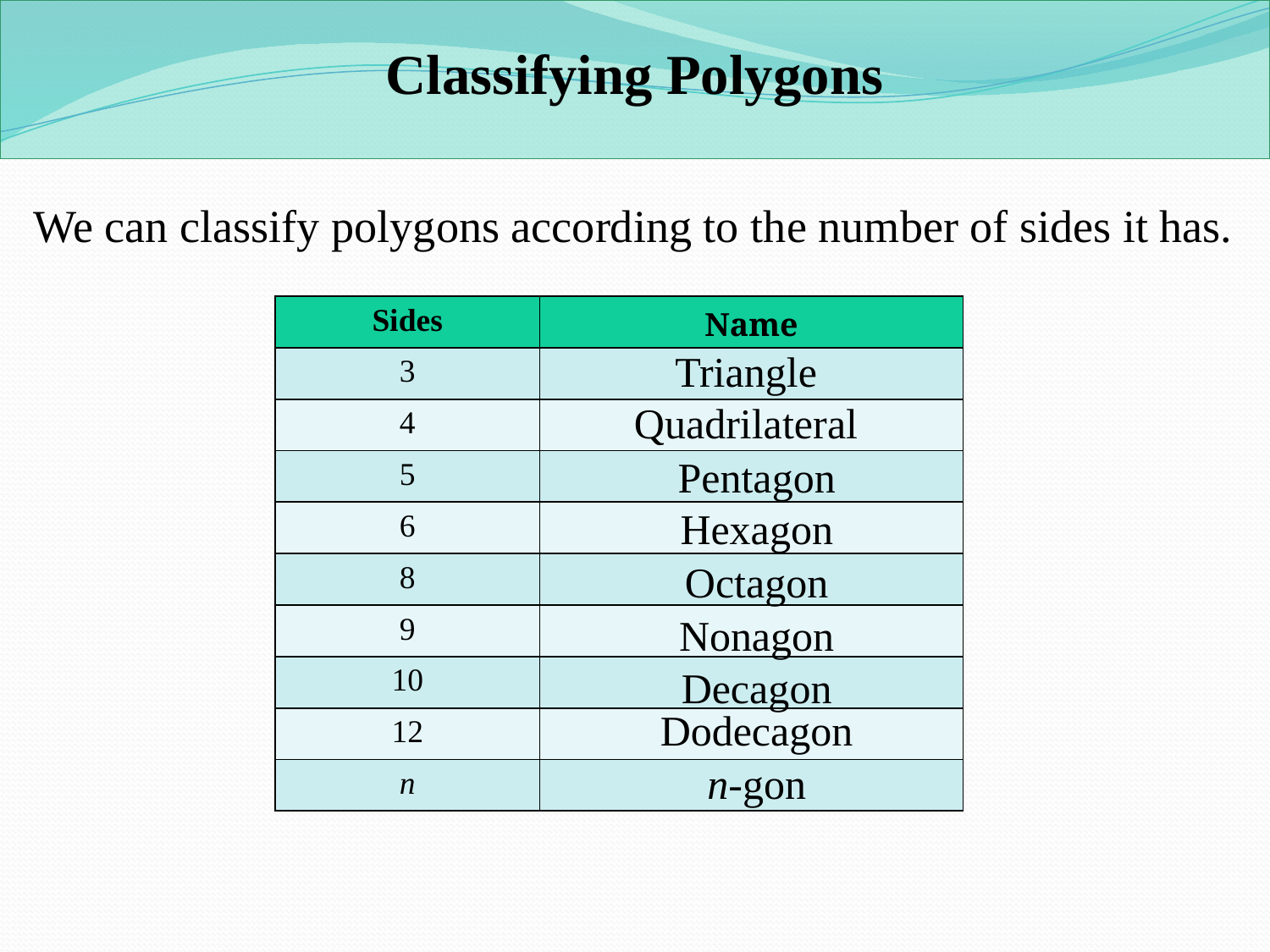

Classifying Polygons
We can classify polygons according to the number of sides it has.
| Sides | Name |
| --- | --- |
| 3 |  |
| 4 |  |
| 5 |  |
| 6 |  |
| 8 |  |
| 9 |  |
| 10 |  |
| 12 |  |
| n |  |
Triangle
Quadrilateral
Pentagon
Hexagon
Octagon
Nonagon
Decagon
Dodecagon
n-gon